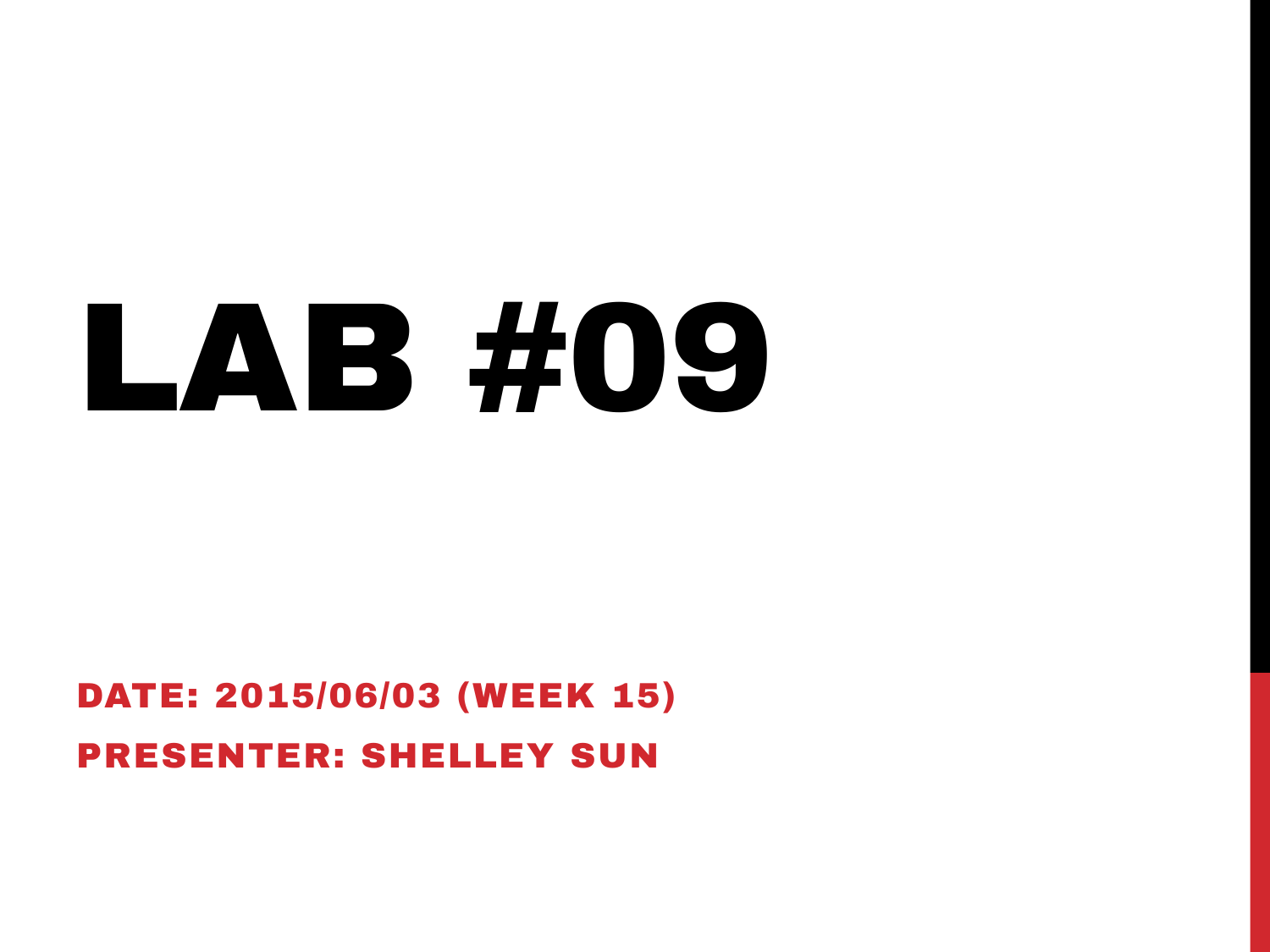

# Lab #09
Date: 2015/06/03 (week 15)
Presenter: Shelley sun